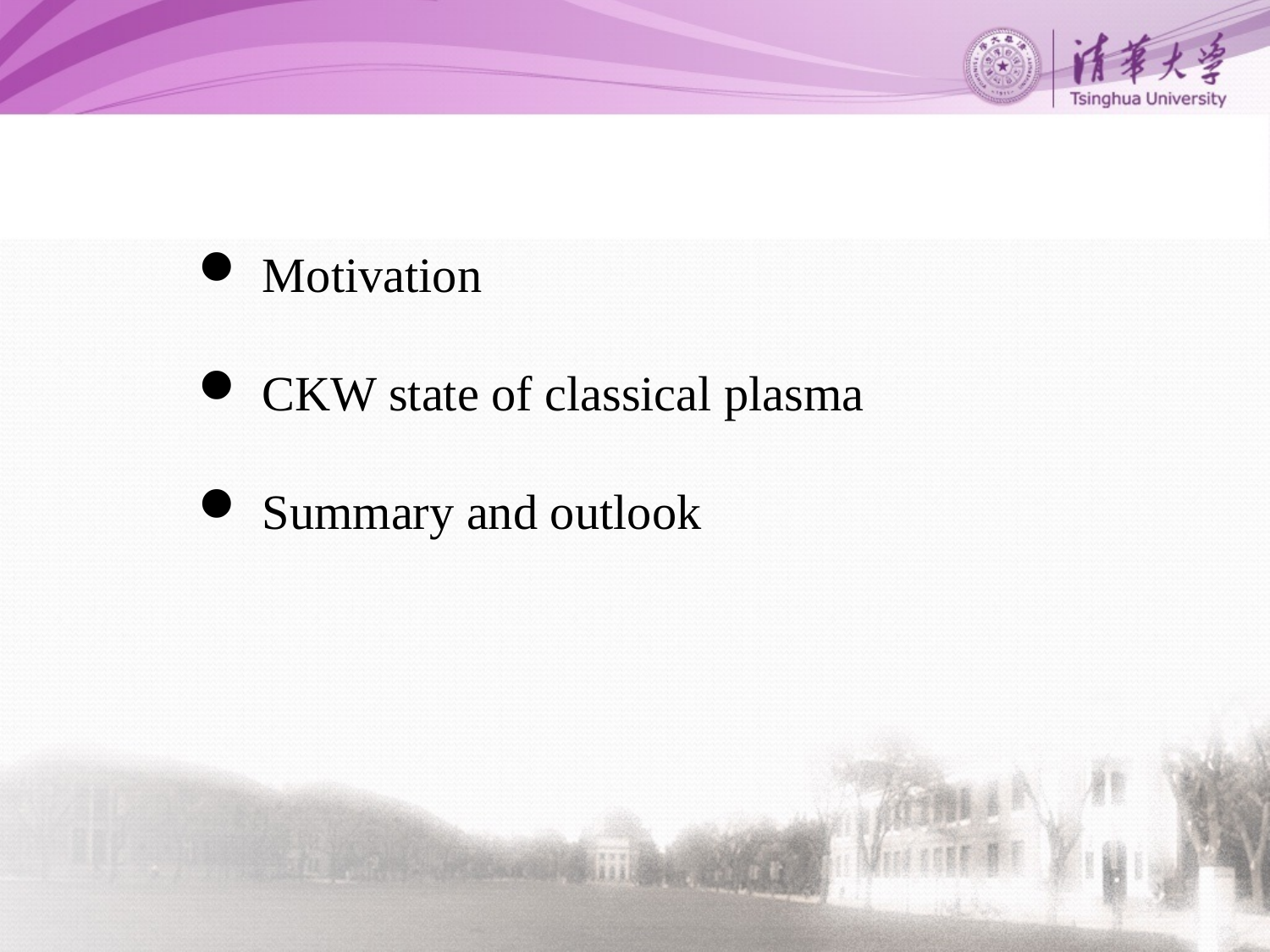

Motivation

CKW state of classical plasma

Summary and outlook